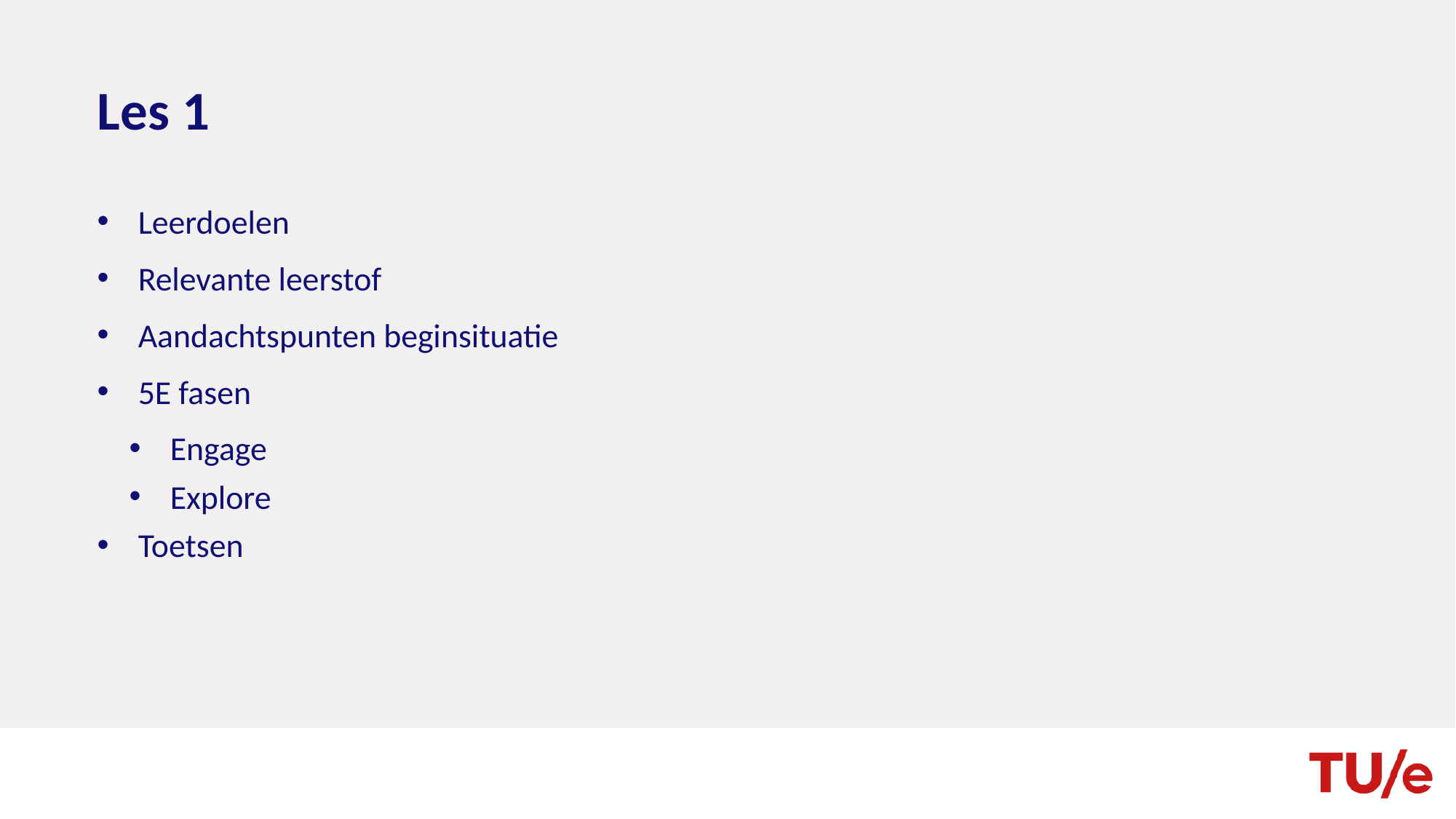

# Les 1
Leerdoelen
Relevante leerstof
Aandachtspunten beginsituatie
5E fasen
Engage
Explore
Toetsen